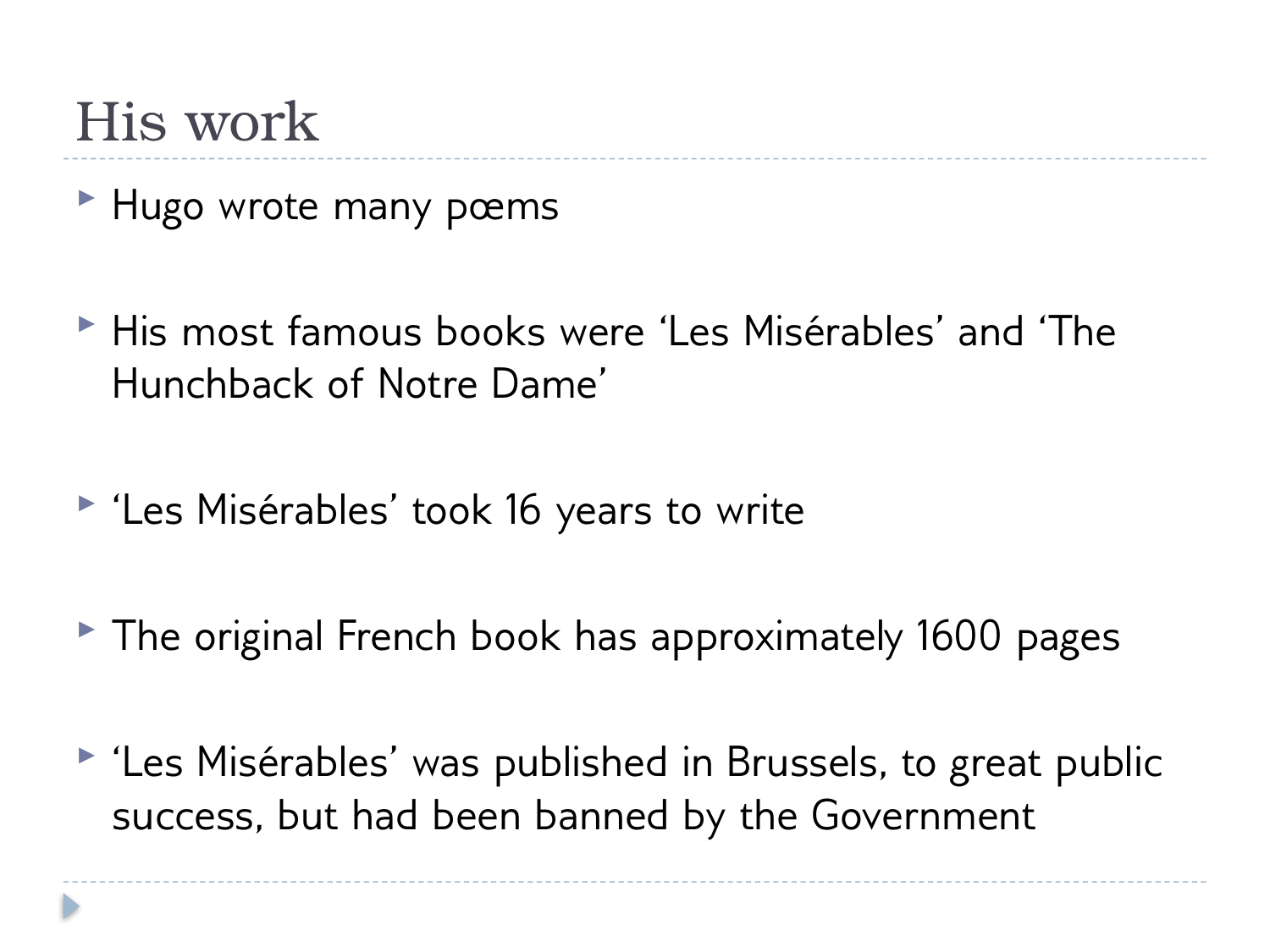

# His work
Hugo wrote many poems

His most famous books were ‘Les Misérables’ and ‘The Hunchback of Notre Dame’

‘Les Misérables’ took 16 years to write

The original French book has approximately 1600 pages

‘Les Misérables’ was published in Brussels, to great public success, but had been banned by the Government